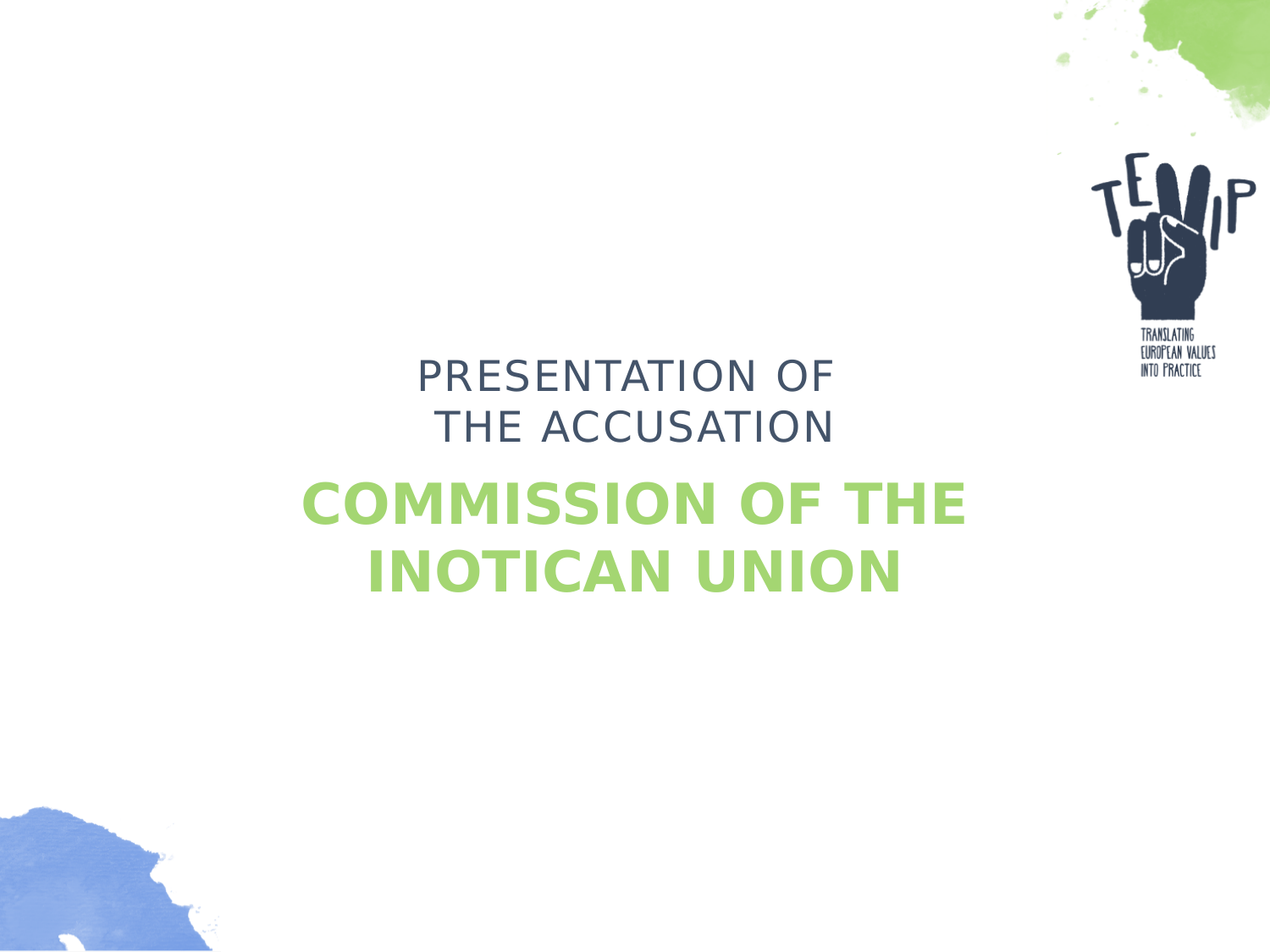

PRESENTATION OF
THE ACCUSATION
COMMISSION OF THE
INOTICAN UNION